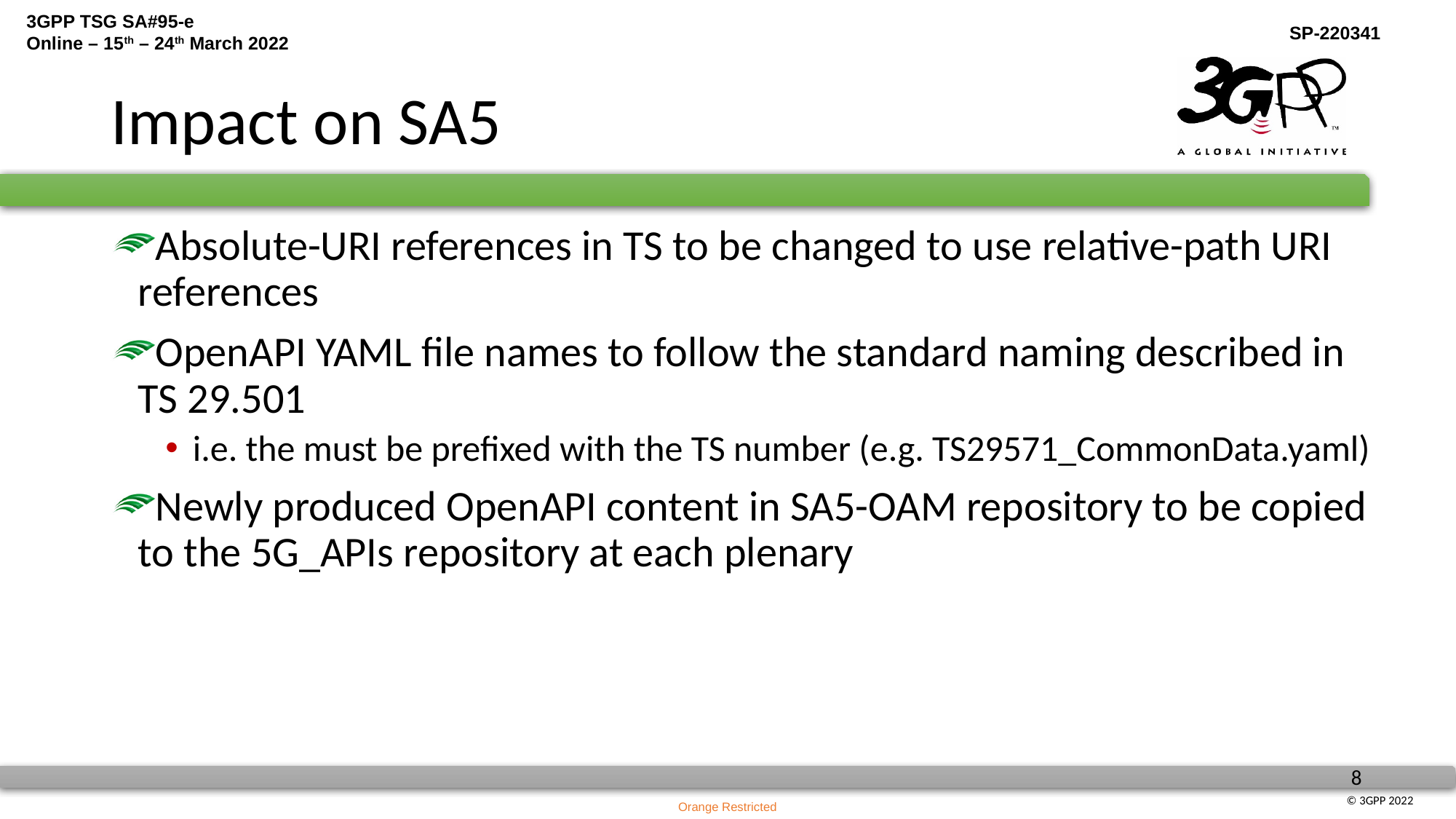

# Impact on SA5
Absolute-URI references in TS to be changed to use relative-path URI references
OpenAPI YAML file names to follow the standard naming described in TS 29.501
i.e. the must be prefixed with the TS number (e.g. TS29571_CommonData.yaml)
Newly produced OpenAPI content in SA5-OAM repository to be copied to the 5G_APIs repository at each plenary